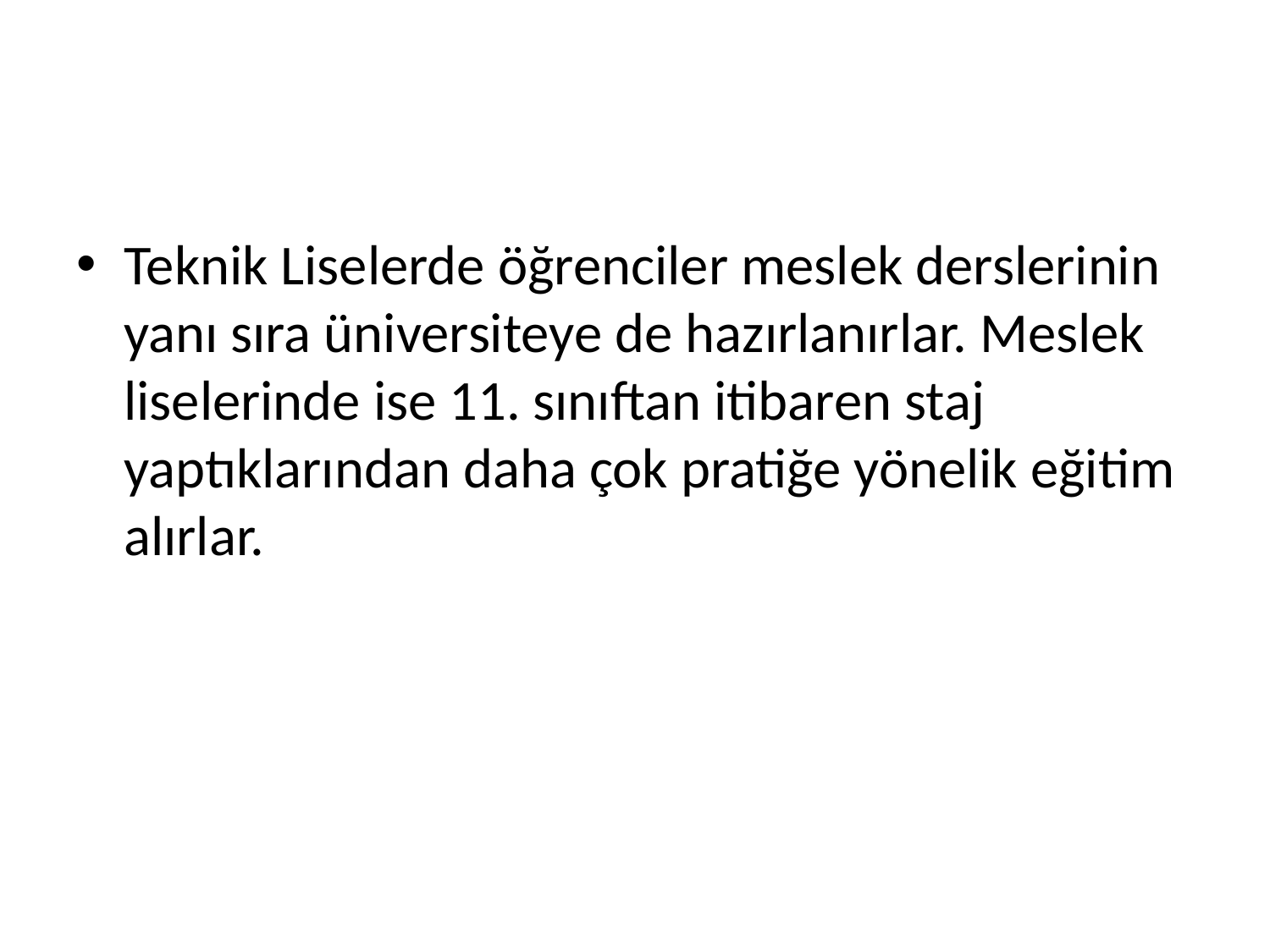

#
Teknik Liselerde öğrenciler meslek derslerinin yanı sıra üniversiteye de hazırlanırlar. Meslek liselerinde ise 11. sınıftan itibaren staj yaptıklarından daha çok pratiğe yönelik eğitim alırlar.